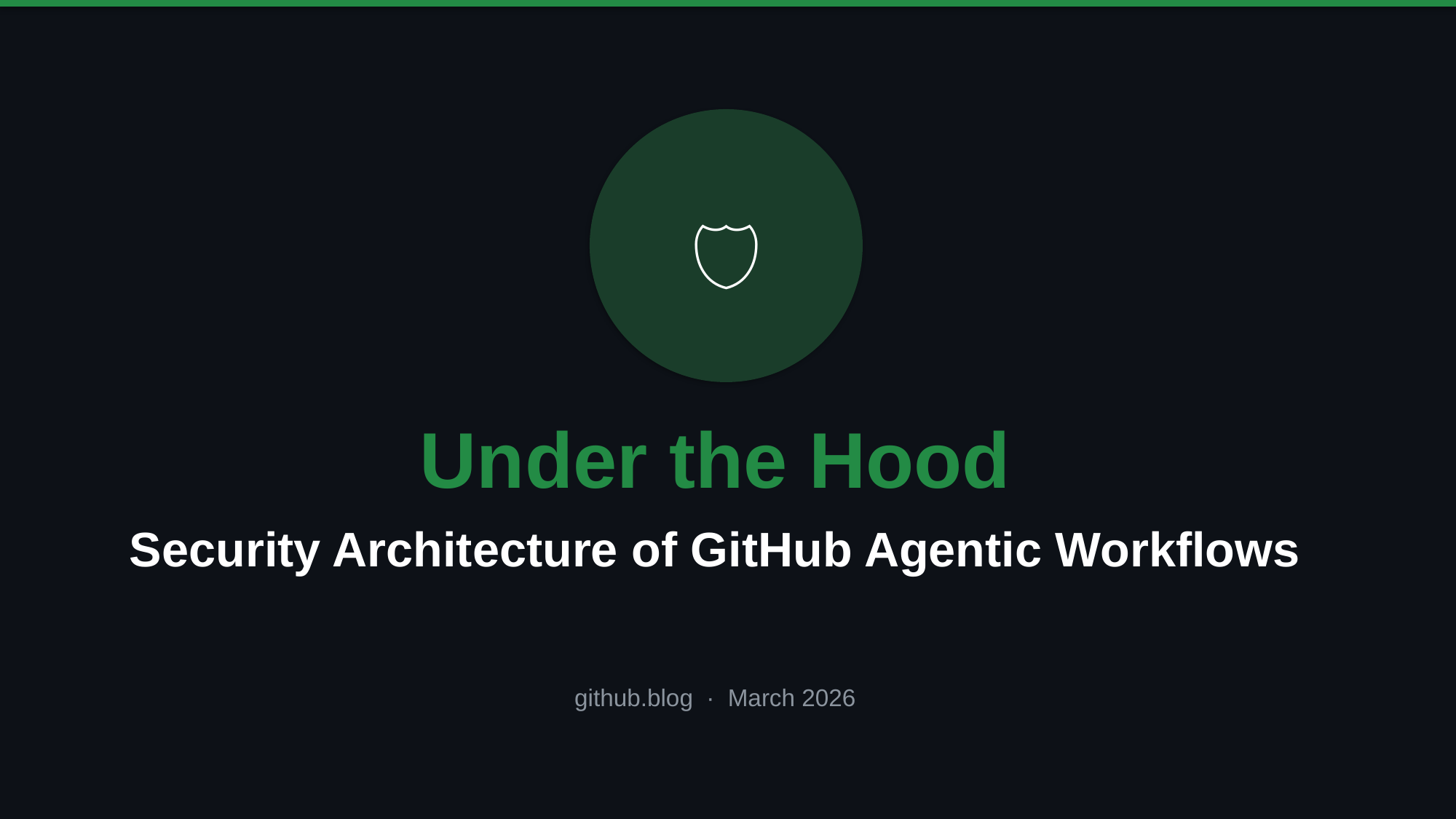

🛡️
Under the Hood
Security Architecture of GitHub Agentic Workflows
github.blog  ·  March 2026